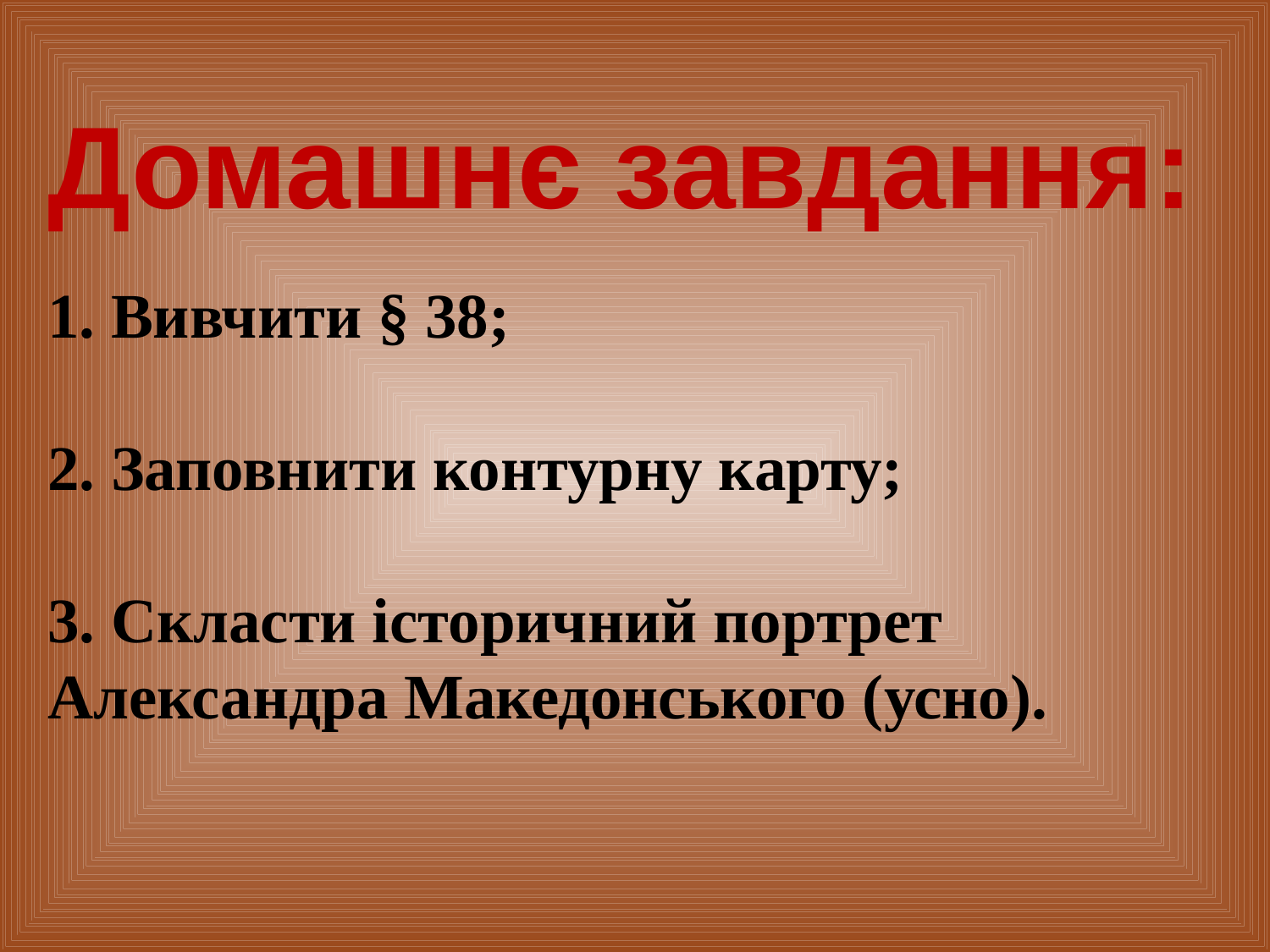

Домашнє завдання:

1. Вивчити § 38;

2. Заповнити контурну карту;

3. Скласти історичний портрет Александра Македонського (усно).